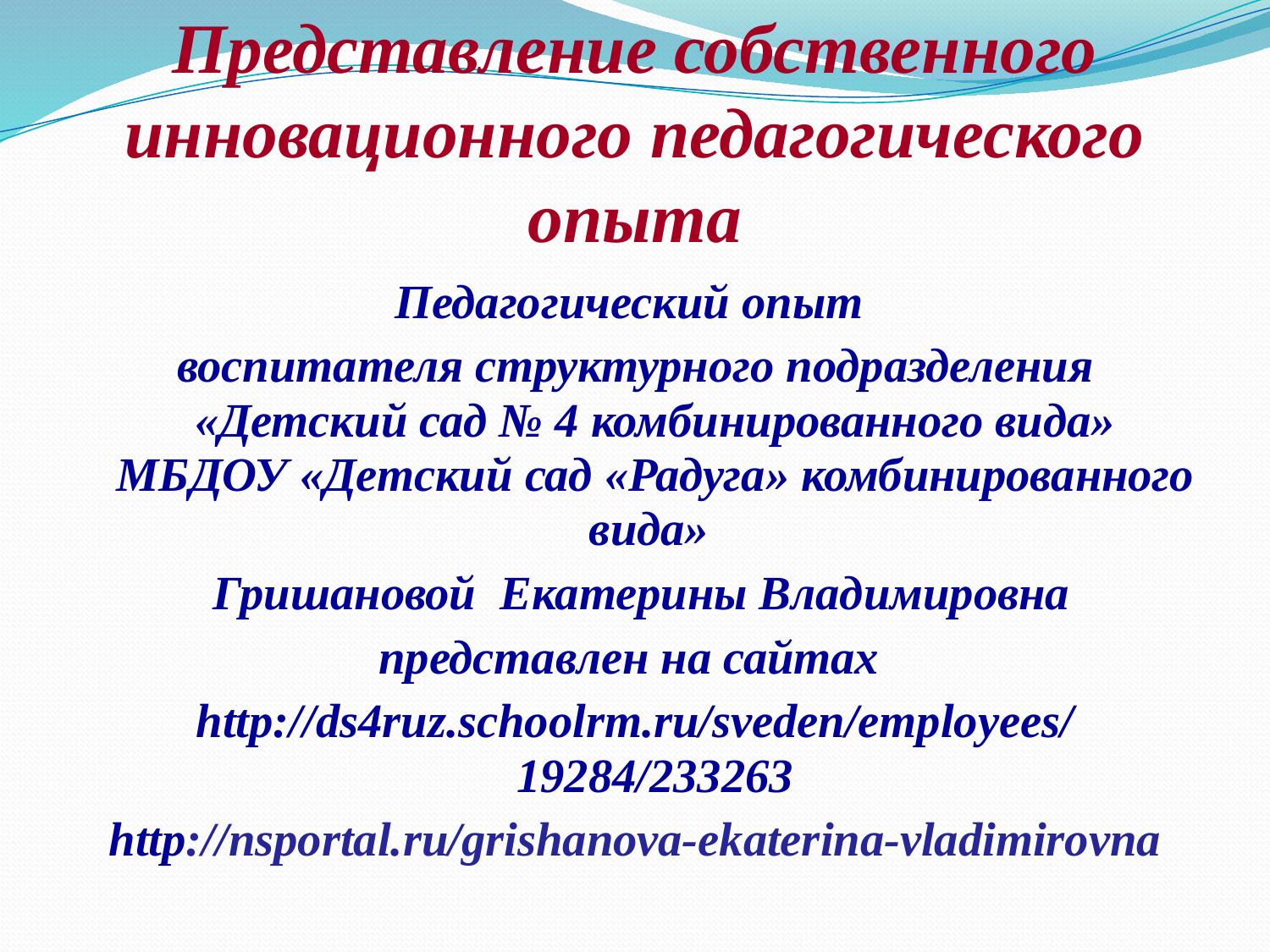

# Представление собственного инновационного педагогического опыта
Педагогический опыт
воспитателя структурного подразделения «Детский сад № 4 комбинированного вида» МБДОУ «Детский сад «Радуга» комбинированного вида»
 Гришановой  Екатерины Владимировна
представлен на сайтах
http://ds4ruz.schoolrm.ru/sveden/employees/ 19284/233263
http://nsportal.ru/grishanova-ekaterina-vladimirovna